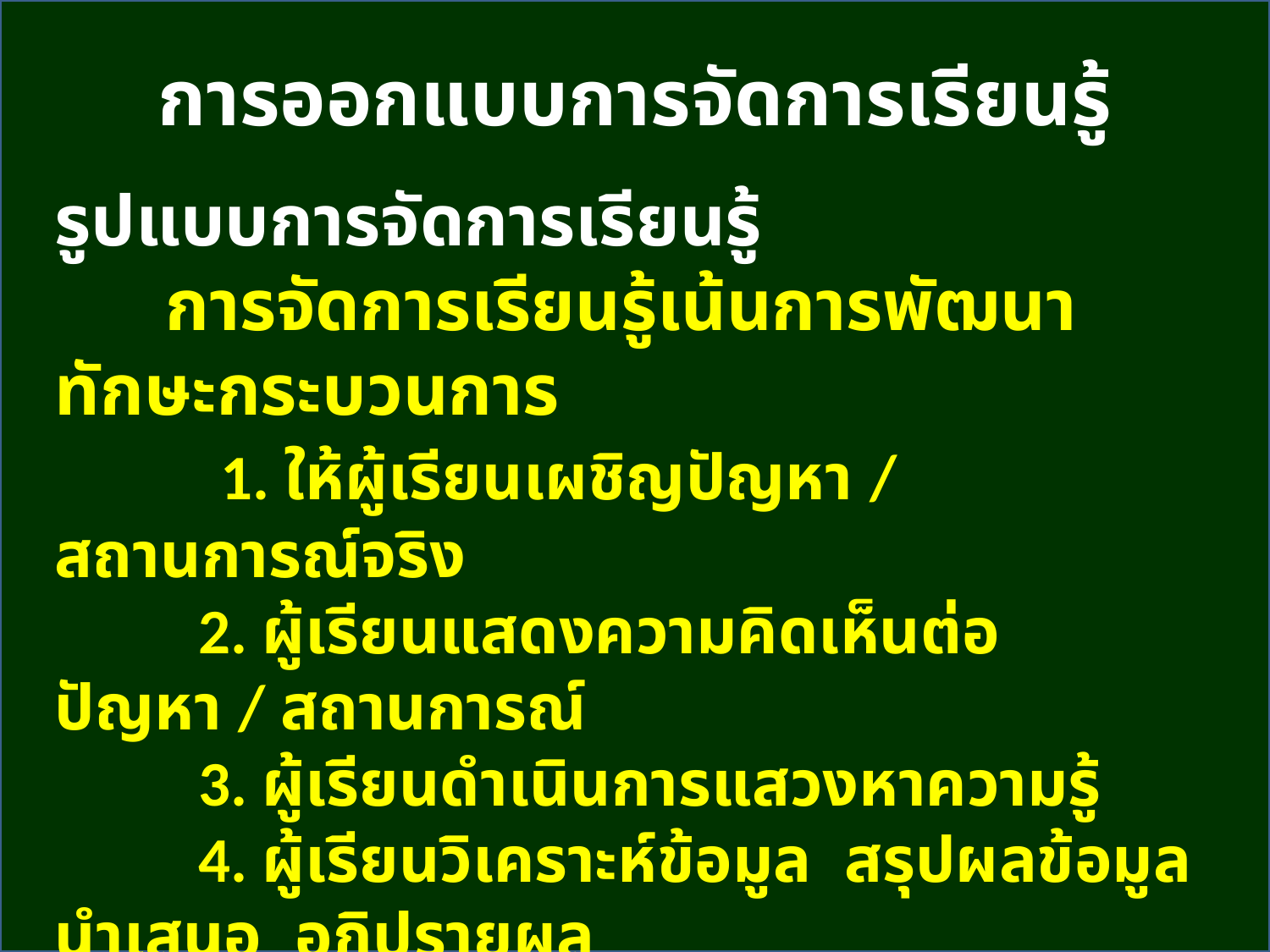

การออกแบบการจัดการเรียนรู้
รูปแบบการจัดการเรียนรู้
      การจัดการเรียนรู้เน้นการพัฒนาทักษะกระบวนการ
         1. ให้ผู้เรียนเผชิญปัญหา / สถานการณ์จริง
 	 2. ผู้เรียนแสดงความคิดเห็นต่อ ปัญหา / สถานการณ์
 	 3. ผู้เรียนดำเนินการแสวงหาความรู้
 	 4. ผู้เรียนวิเคราะห์ข้อมูล  สรุปผลข้อมูล  นำเสนอ  อภิปรายผล
 	 5. ผู้เรียนกำหนดประเด็นปัญหาที่ต้องการสืบ และ ค้นหาต่อไป